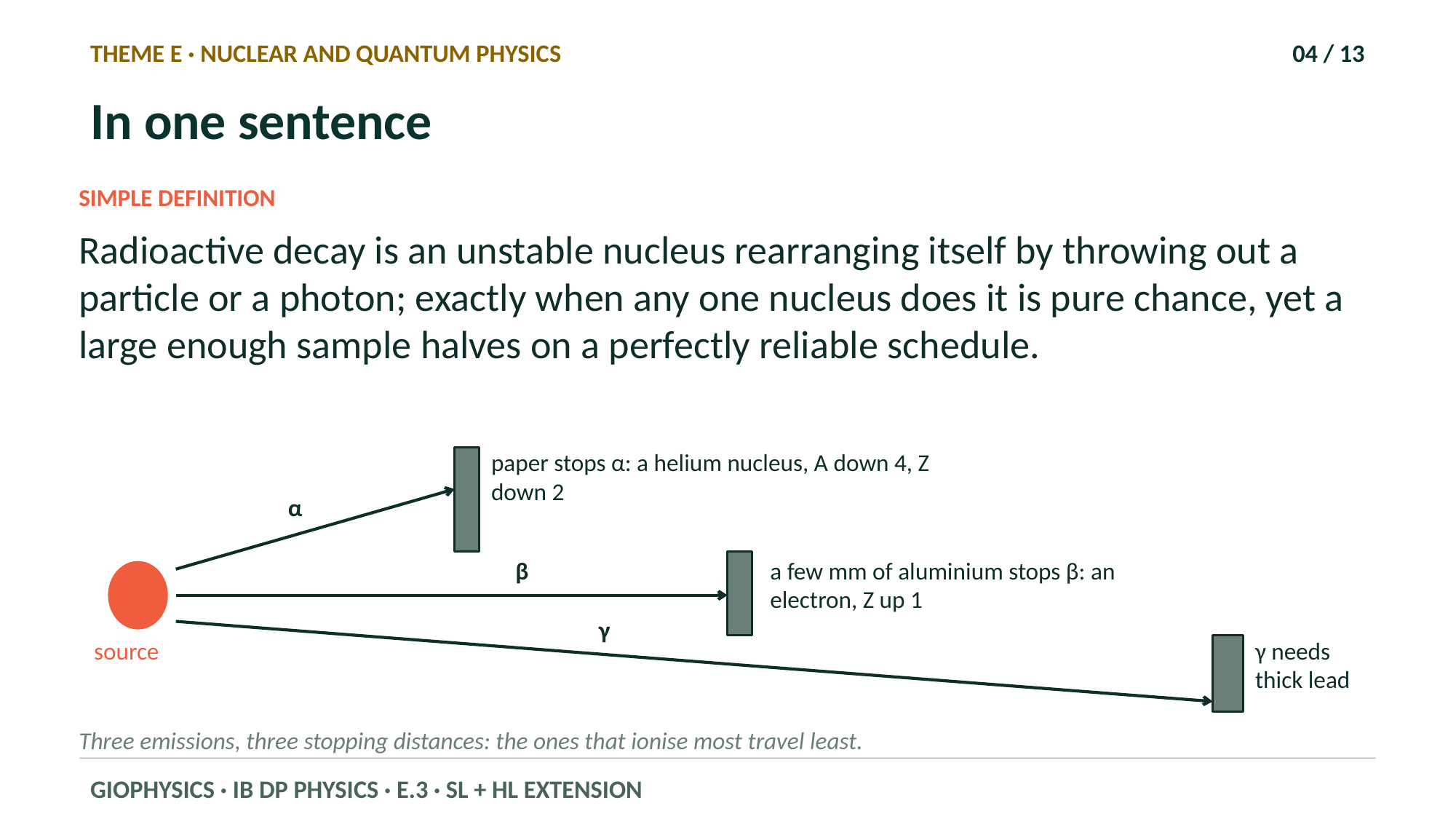

THEME E · NUCLEAR AND QUANTUM PHYSICS
04 / 13
In one sentence
SIMPLE DEFINITION
Radioactive decay is an unstable nucleus rearranging itself by throwing out a particle or a photon; exactly when any one nucleus does it is pure chance, yet a large enough sample halves on a perfectly reliable schedule.

paper stops α: a helium nucleus, A down 4, Z down 2
α

β
a few mm of aluminium stops β: an electron, Z up 1

γ
source

γ needs thick lead
Three emissions, three stopping distances: the ones that ionise most travel least.

GIOPHYSICS · IB DP PHYSICS · E.3 · SL + HL EXTENSION